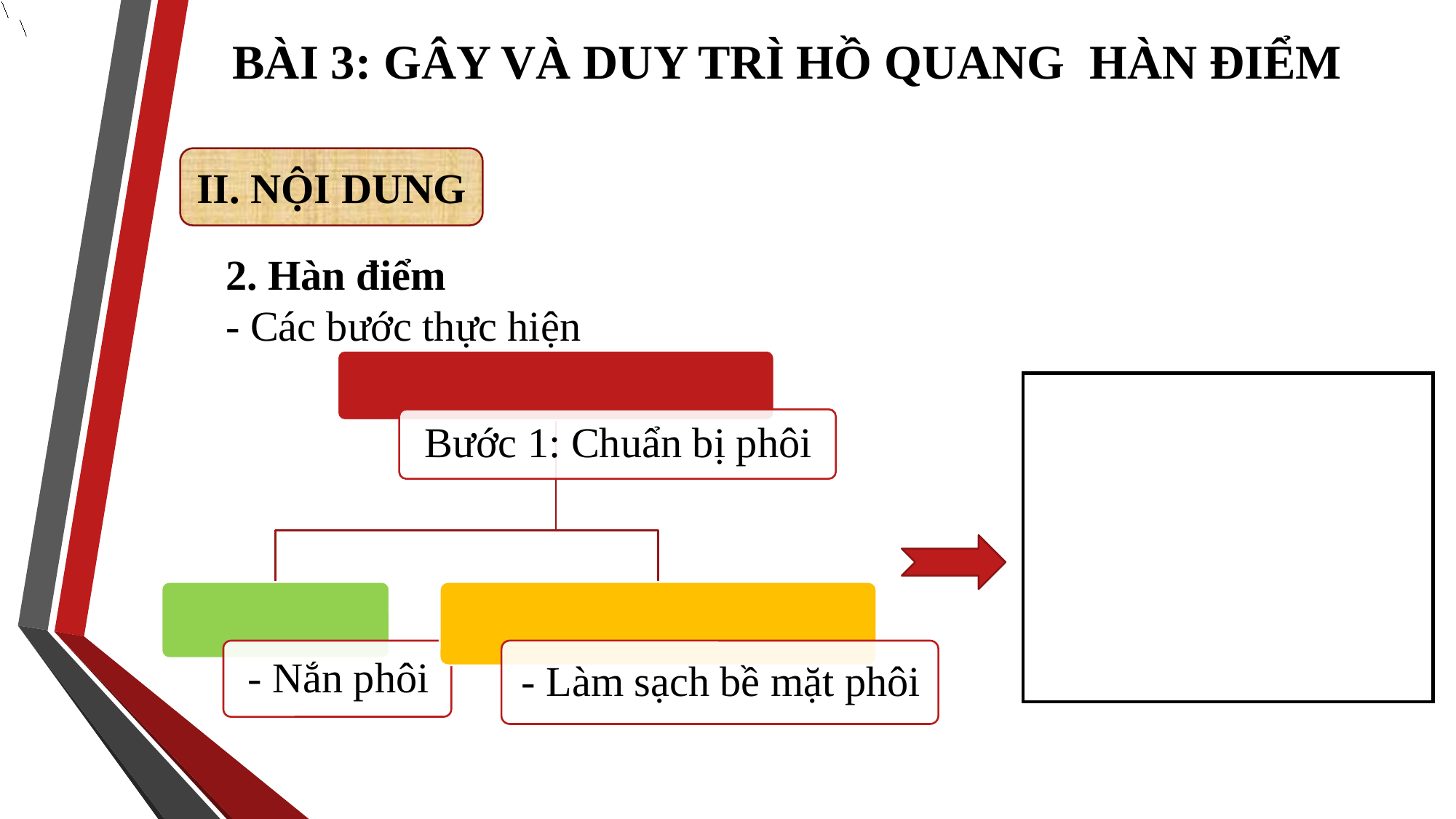

BÀI 3: GÂY VÀ DUY TRÌ HỒ QUANG  HÀN ĐIỂM
II. NỘI DUNG
2. Hàn điểm
- Các bước thực hiện
Bước 1: Chuẩn bị phôi
- Nắn phôi
- Làm sạch bề mặt phôi